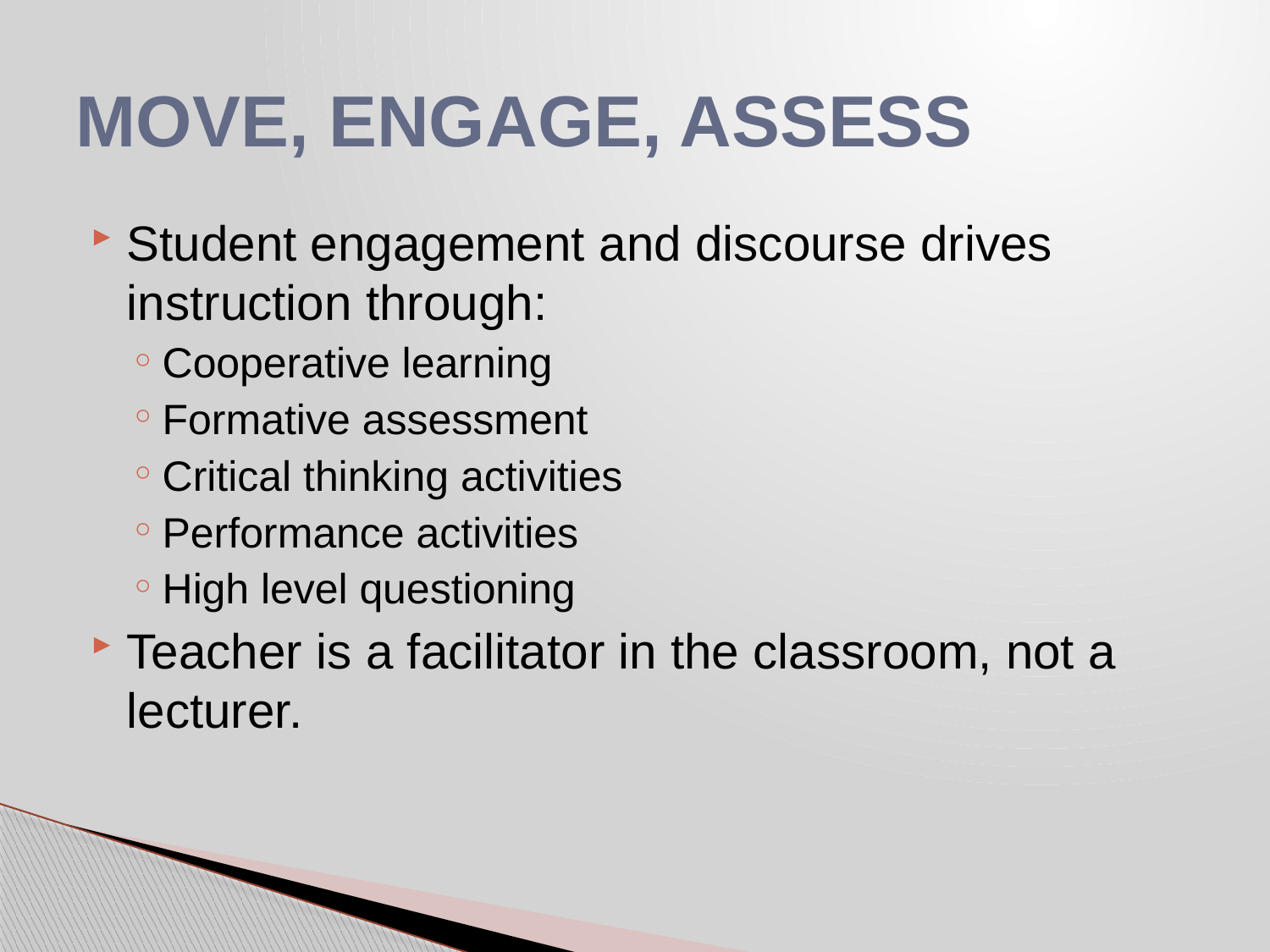

# MOVE, ENGAGE, ASSESS
Student engagement and discourse drives instruction through:
Cooperative learning
Formative assessment
Critical thinking activities
Performance activities
High level questioning
Teacher is a facilitator in the classroom, not a lecturer.